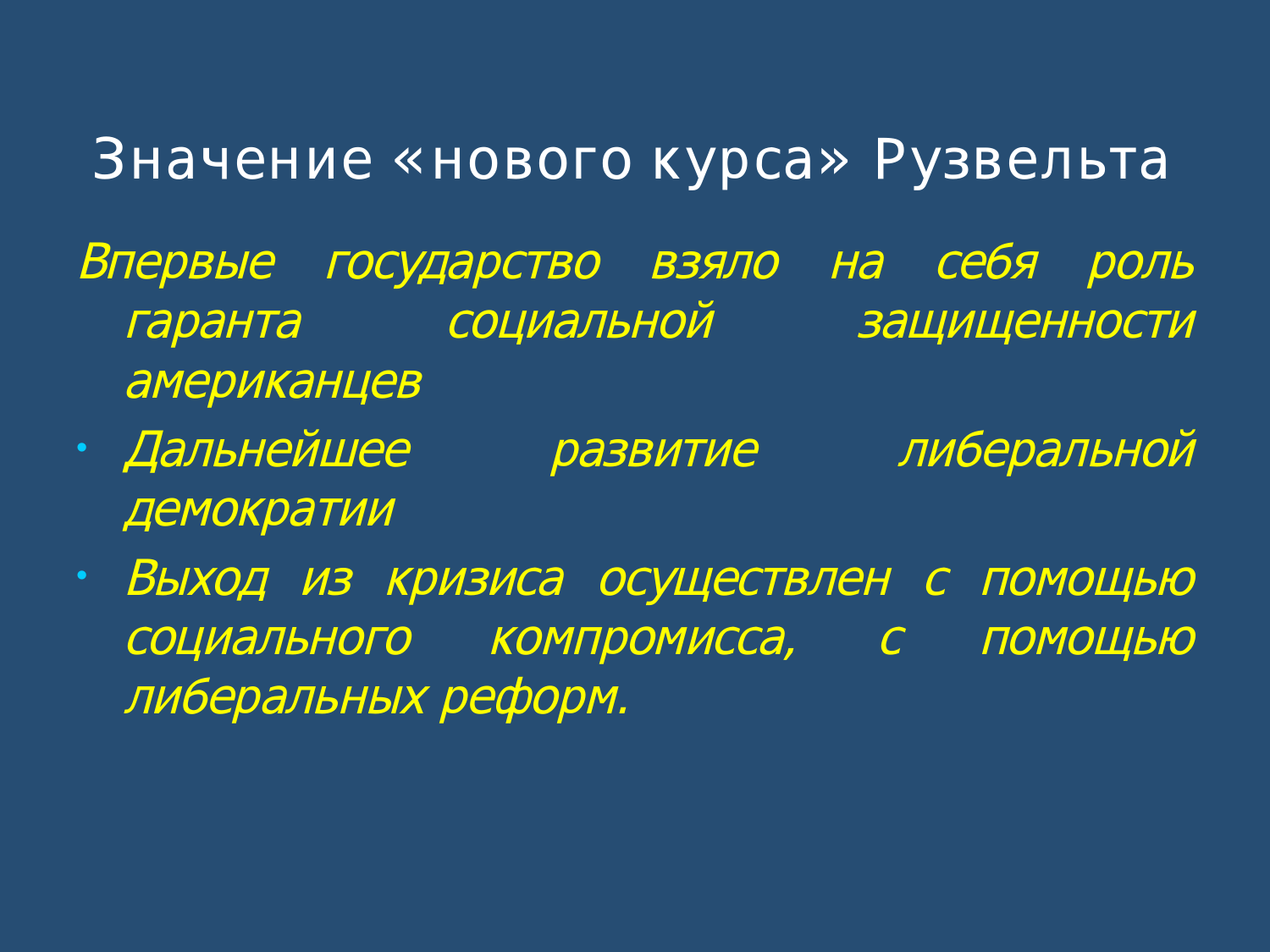

Значение «нового курса» Рузвельта

Впервые государство взяло на себя роль гаранта социальной защищенности американцев
Дальнейшее развитие либеральной демократии
Выход из кризиса осуществлен с помощью социального компромисса, с помощью либеральных реформ.